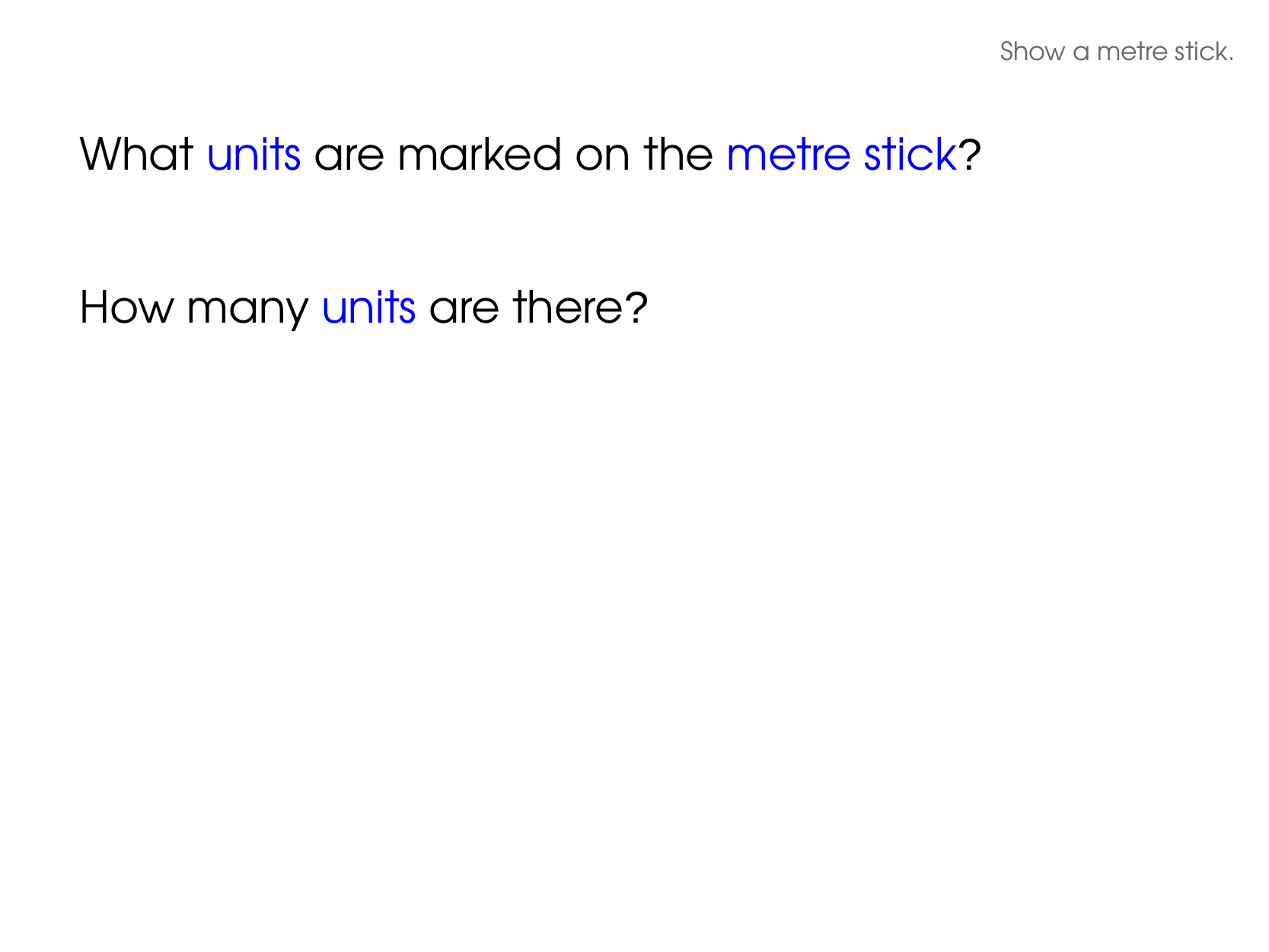

Show a metre stick.
What units are marked on the metre stick?

How many units are there?